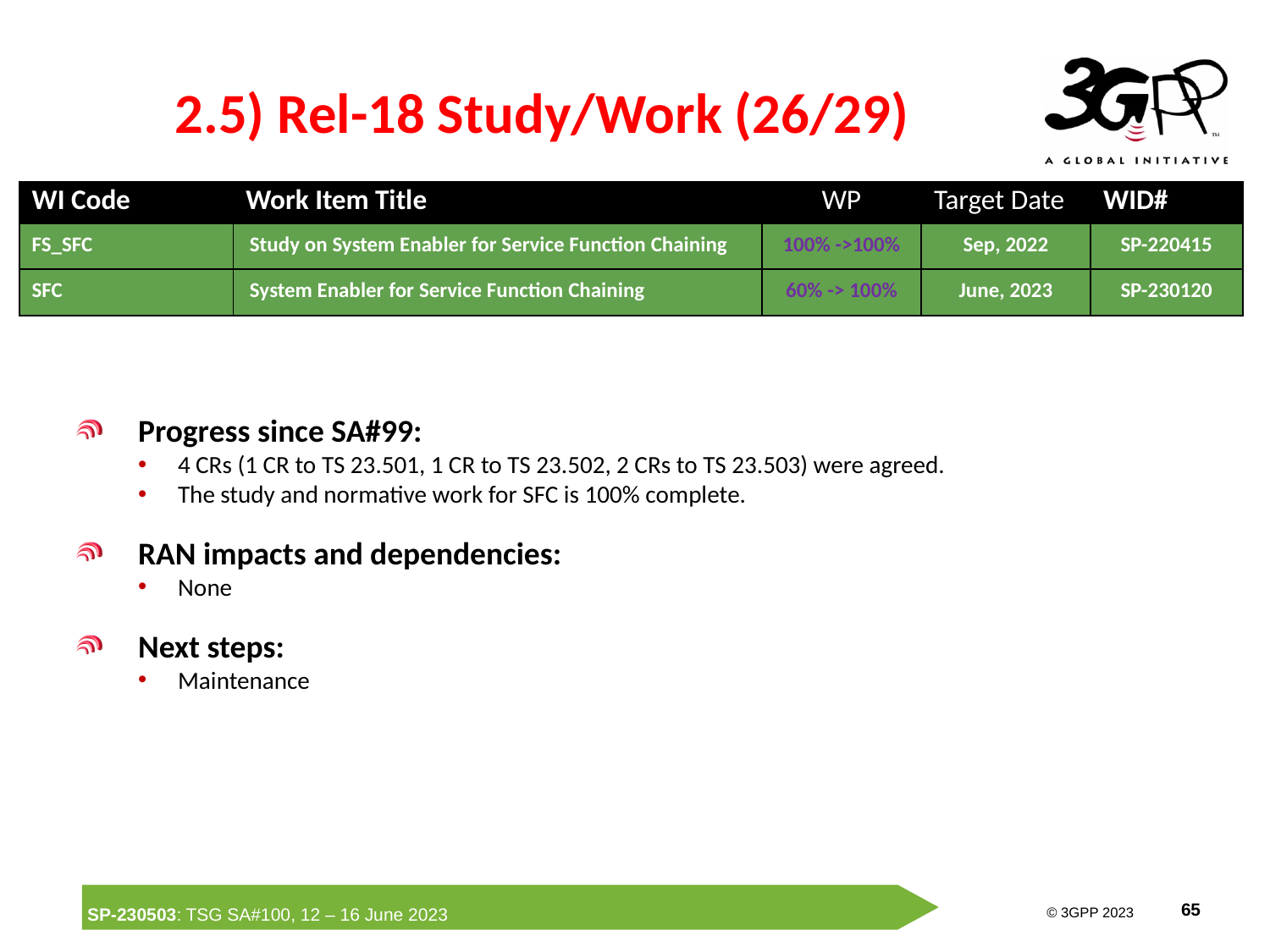

# 2.5) Rel-18 Study/Work (26/29)
| WI Code | Work Item Title | WP | Target Date | WID# |
| --- | --- | --- | --- | --- |
| FS\_SFC | Study on System Enabler for Service Function Chaining | 100% ->100% | Sep, 2022 | SP-220415 |
| SFC | System Enabler for Service Function Chaining | 60% -> 100% | June, 2023 | SP-230120 |
Progress since SA#99:
4 CRs (1 CR to TS 23.501, 1 CR to TS 23.502, 2 CRs to TS 23.503) were agreed.
The study and normative work for SFC is 100% complete.

RAN impacts and dependencies:
None

Next steps:
Maintenance